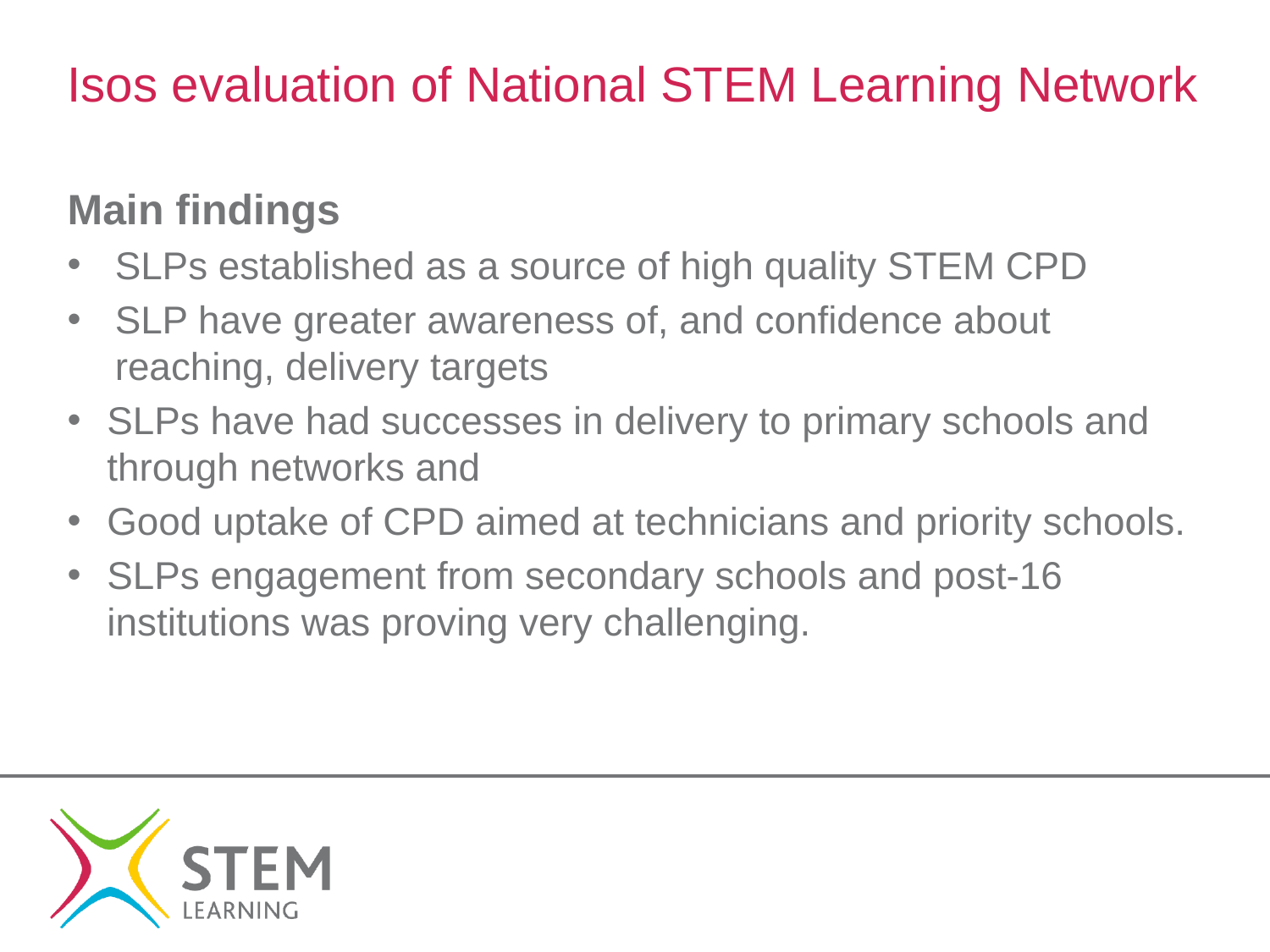

# Isos evaluation of National STEM Learning Network
Main findings
SLPs established as a source of high quality STEM CPD
SLP have greater awareness of, and confidence about reaching, delivery targets
SLPs have had successes in delivery to primary schools and through networks and
Good uptake of CPD aimed at technicians and priority schools.
SLPs engagement from secondary schools and post-16 institutions was proving very challenging.